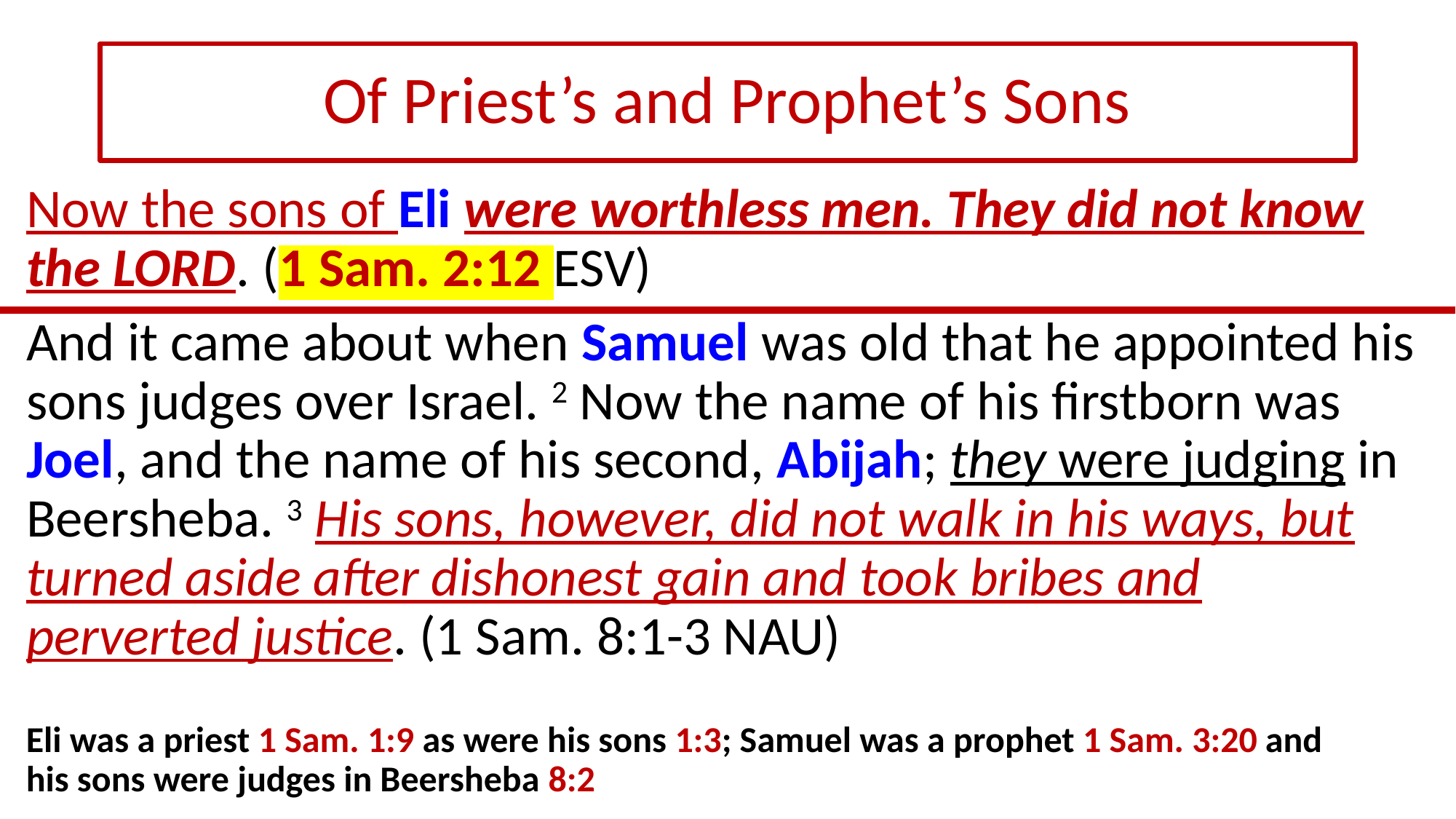

# Of Priest’s and Prophet’s Sons
Now the sons of Eli were worthless men. They did not know the LORD. (1 Sam. 2:12 ESV)
And it came about when Samuel was old that he appointed his sons judges over Israel. 2 Now the name of his firstborn was Joel, and the name of his second, Abijah; they were judging in Beersheba. 3 His sons, however, did not walk in his ways, but turned aside after dishonest gain and took bribes and perverted justice. (1 Sam. 8:1-3 NAU)
Eli was a priest 1 Sam. 1:9 as were his sons 1:3; Samuel was a prophet 1 Sam. 3:20 and his sons were judges in Beersheba 8:2